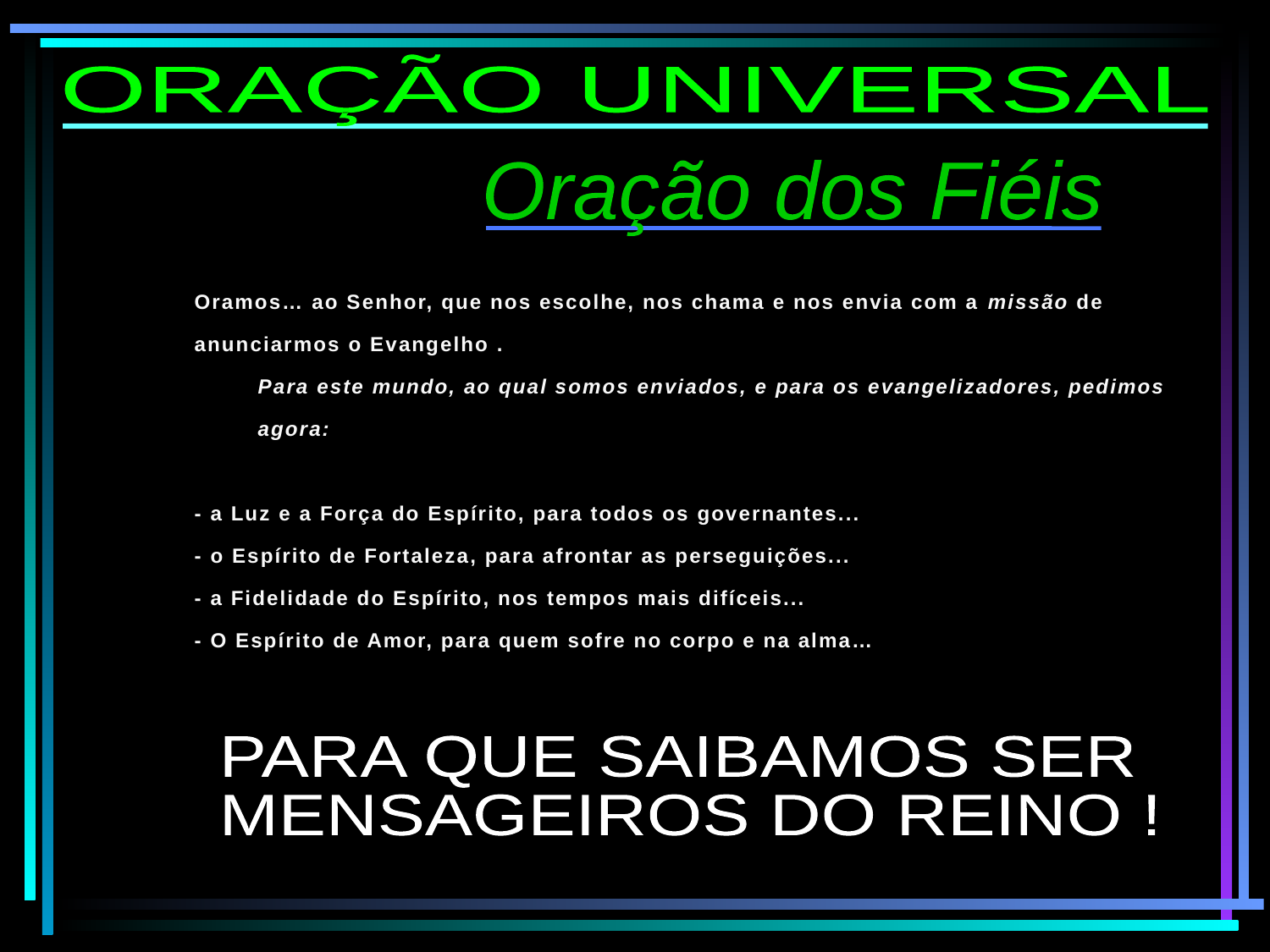

ORAÇÃO UNIVERSAL

Oração dos Fiéis

Oramos… ao Senhor, que nos escolhe, nos chama e nos envia com a missão de anunciarmos o Evangelho .
Para este mundo, ao qual somos enviados, e para os evangelizadores, pedimos agora:

- a Luz e a Força do Espírito, para todos os governantes...
- o Espírito de Fortaleza, para afrontar as perseguições...
- a Fidelidade do Espírito, nos tempos mais difíceis...
- O Espírito de Amor, para quem sofre no corpo e na alma…
PARA QUE SAIBAMOS SER
MENSAGEIROS DO REINO !